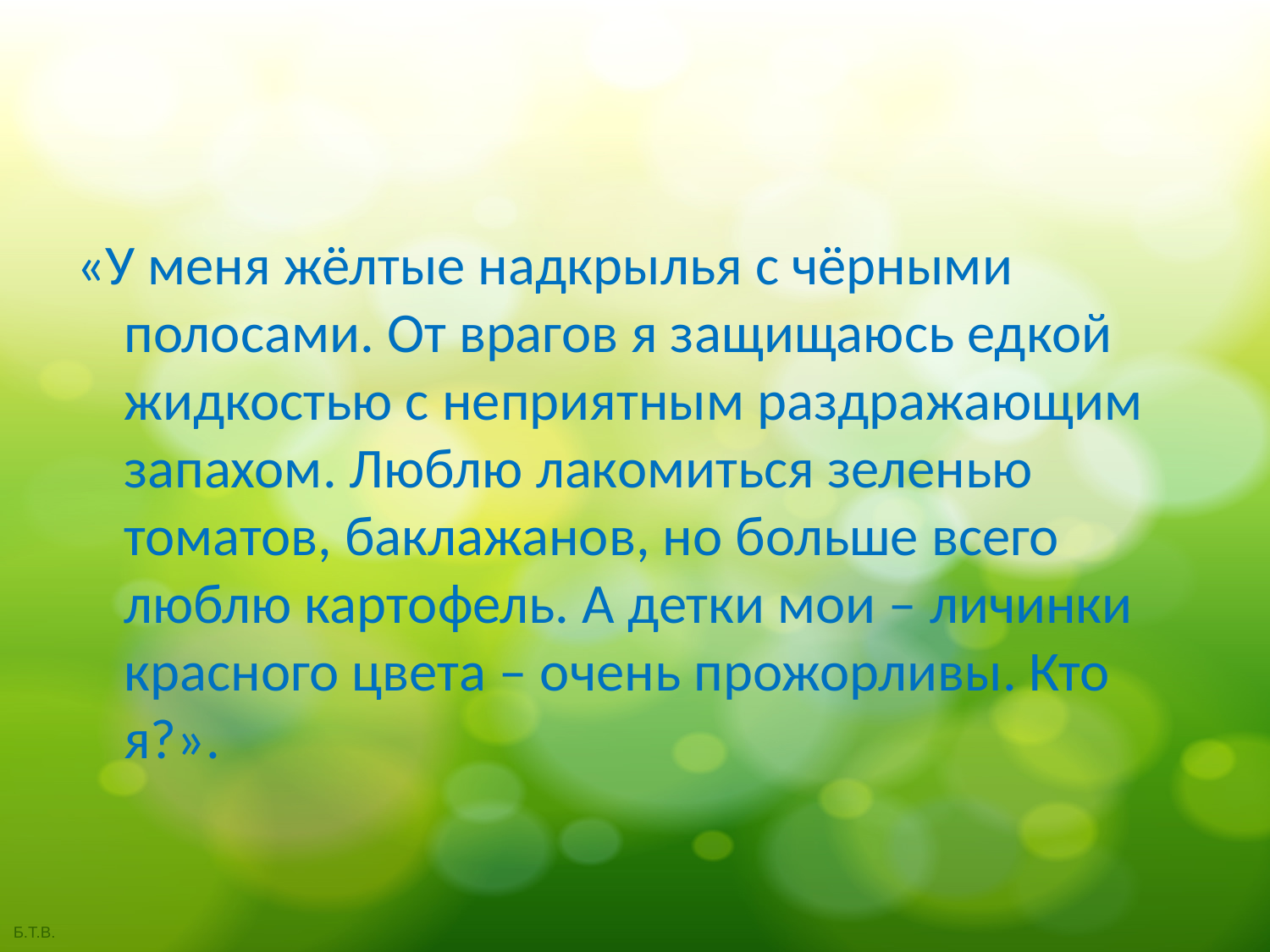

#
«У меня жёлтые надкрылья с чёрными полосами. От врагов я защищаюсь едкой жидкостью с неприятным раздражающим запахом. Люблю лакомиться зеленью томатов, баклажанов, но больше всего люблю картофель. А детки мои – личинки красного цвета – очень прожорливы. Кто я?».